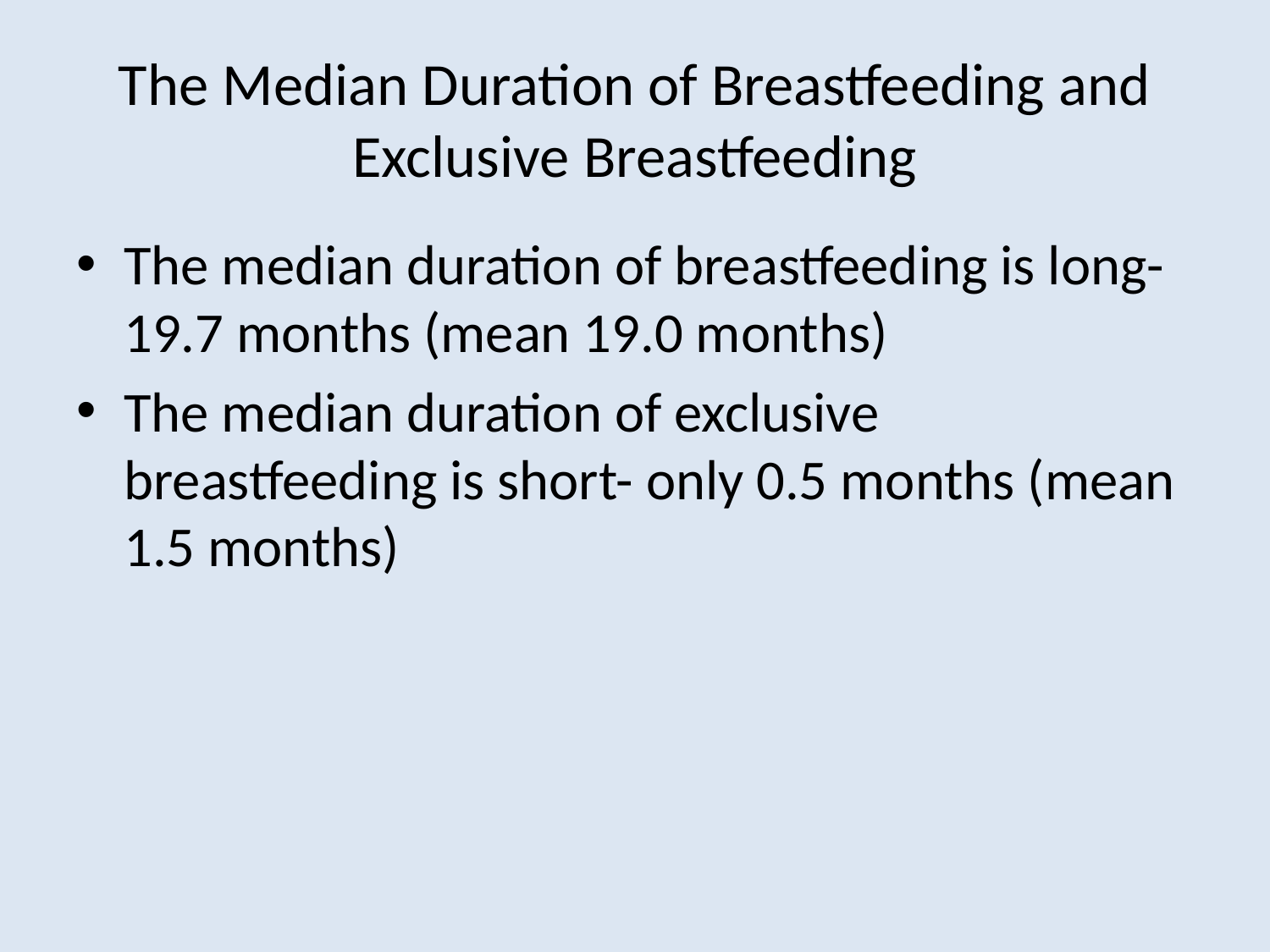

# The Median Duration of Breastfeeding and Exclusive Breastfeeding
The median duration of breastfeeding is long-19.7 months (mean 19.0 months)
The median duration of exclusive breastfeeding is short- only 0.5 months (mean 1.5 months)